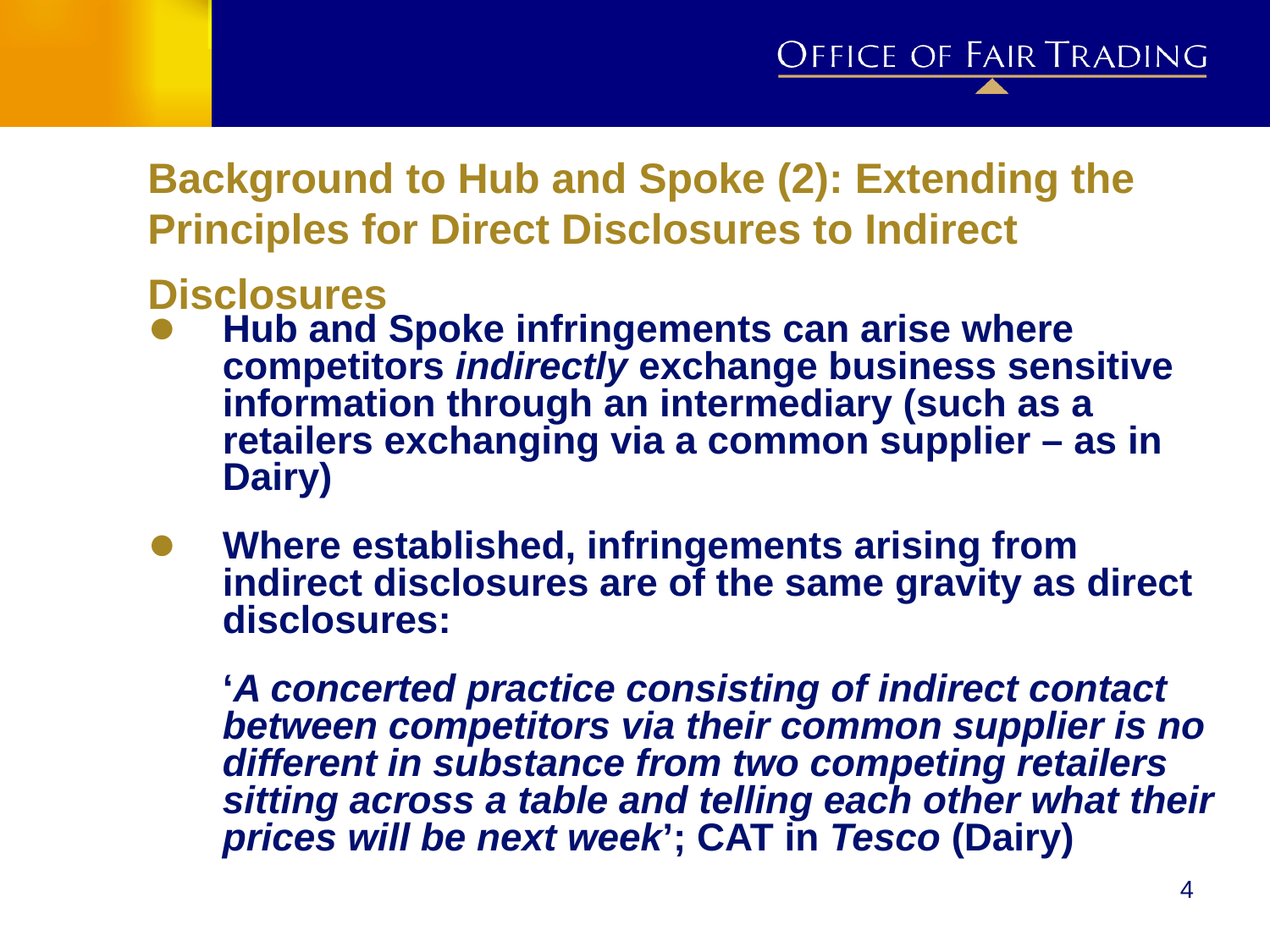

# Background to Hub and Spoke (2): Extending the Principles for Direct Disclosures to Indirect Disclosures
Hub and Spoke infringements can arise where competitors indirectly exchange business sensitive information through an intermediary (such as a retailers exchanging via a common supplier – as in Dairy)
Where established, infringements arising from indirect disclosures are of the same gravity as direct disclosures:
	‘A concerted practice consisting of indirect contact between competitors via their common supplier is no different in substance from two competing retailers sitting across a table and telling each other what their prices will be next week’; CAT in Tesco (Dairy)
4